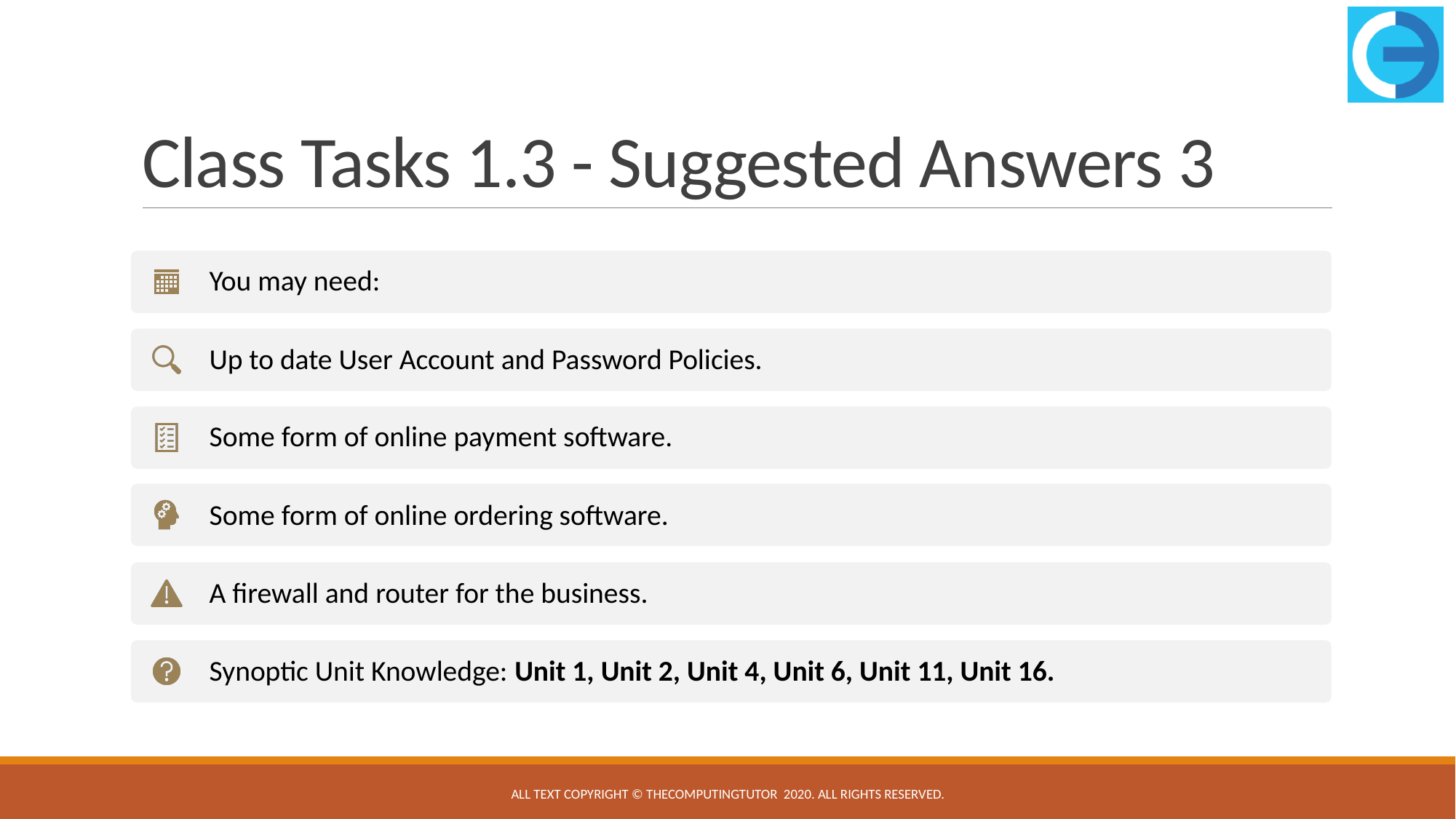

# Class Tasks 1.3 - Suggested Answers 3
You may need:
Up to date User Account and Password Policies.
Some form of online payment software.
Some form of online ordering software.
A firewall and router for the business.
Synoptic Unit Knowledge: Unit 1, Unit 2, Unit 4, Unit 6, Unit 11, Unit 16.
All text copyright © TheComputingTutor  2020. All rights Reserved.